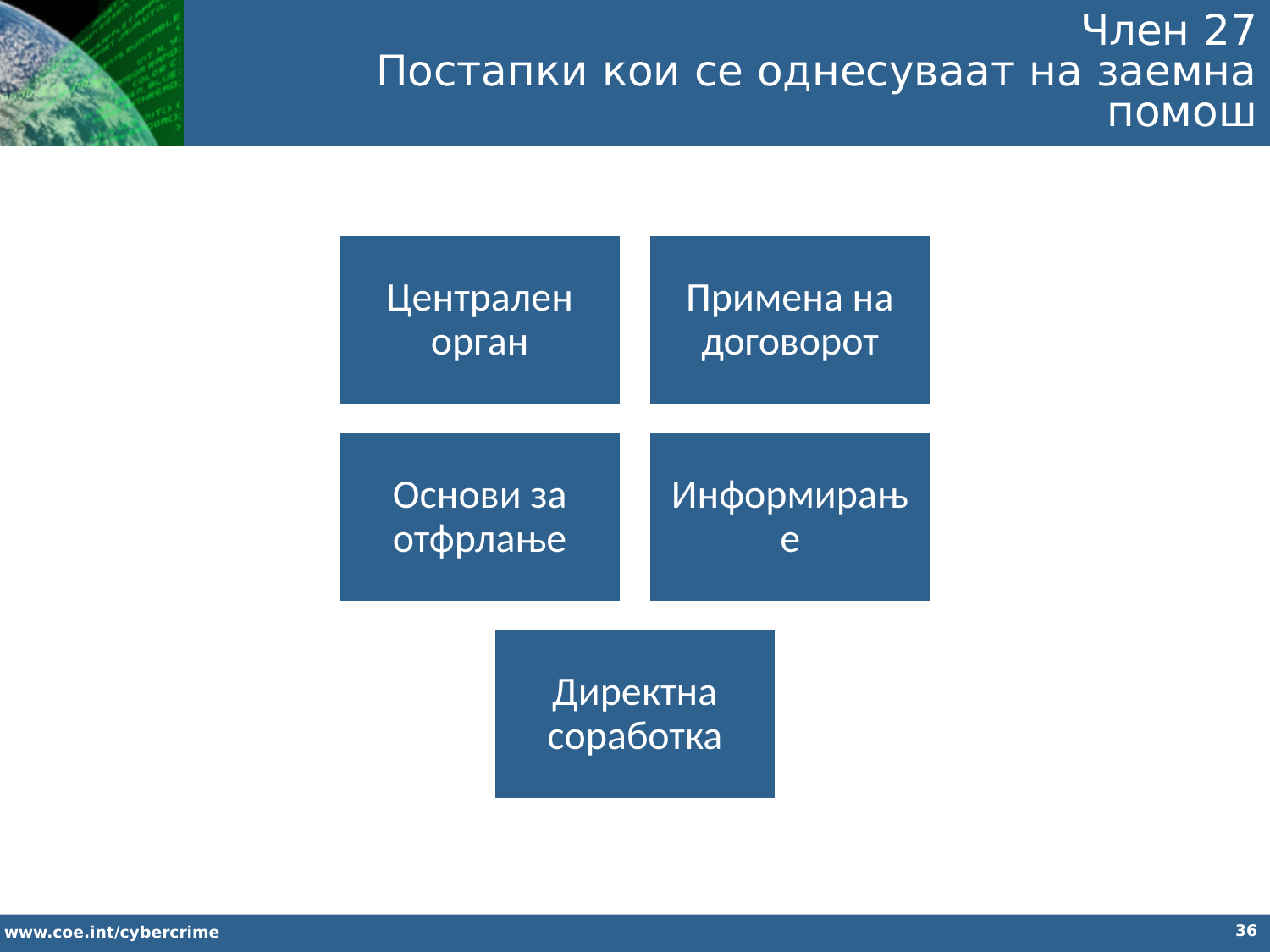

Член 27
Постапки кои се однесуваат на заемна помош
Централен орган
Примена на договорот
Основи за отфрлање
Информирање
Директна соработка
36